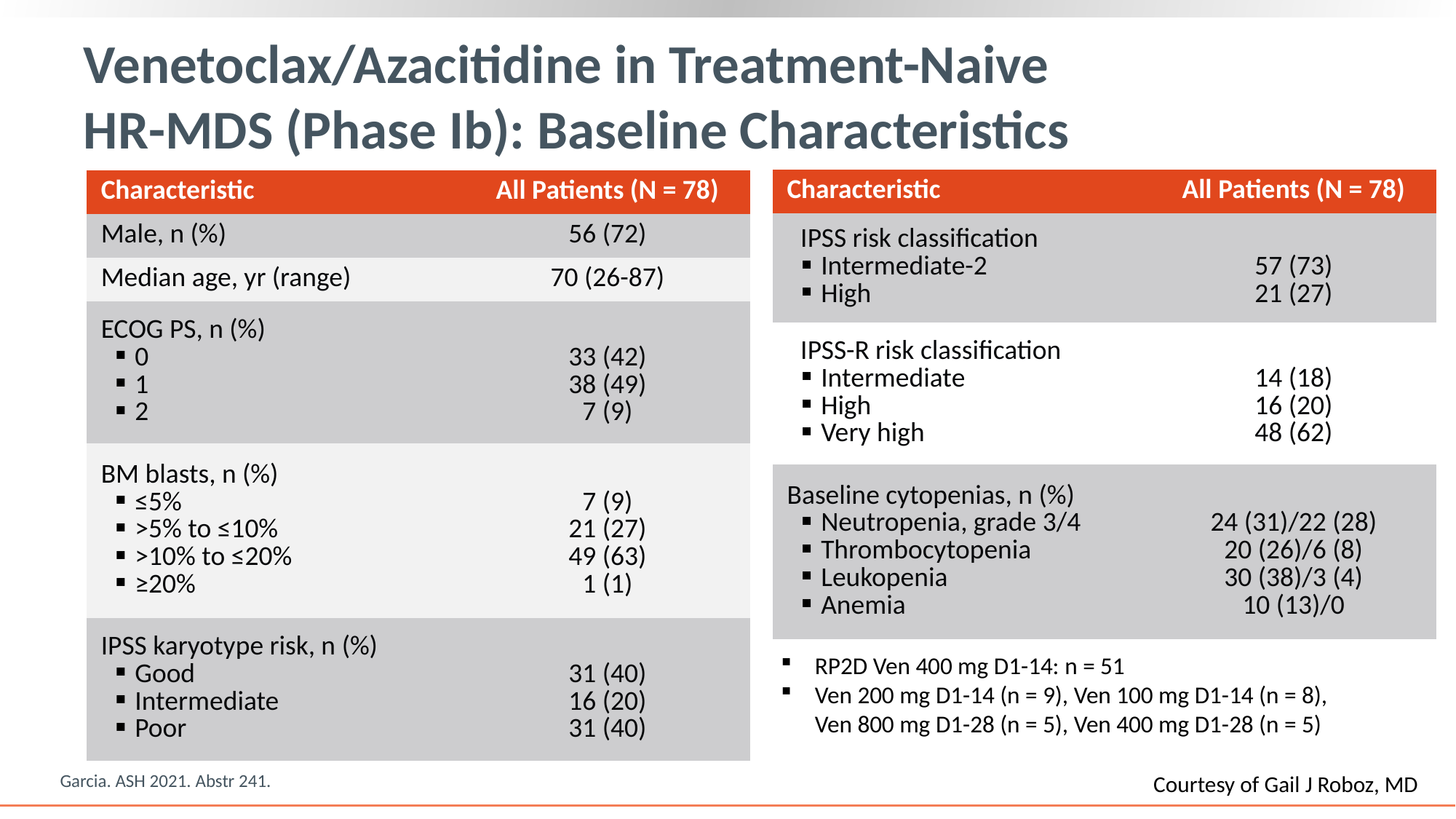

# Venetoclax/Azacitidine in Treatment-Naive HR-MDS (Phase Ib): Baseline Characteristics
| Characteristic | All Patients (N = 78) |
| --- | --- |
| IPSS risk classification Intermediate-2 High | 57 (73) 21 (27) |
| IPSS-R risk classification Intermediate High Very high | 14 (18) 16 (20) 48 (62) |
| Baseline cytopenias, n (%) Neutropenia, grade 3/4 Thrombocytopenia Leukopenia Anemia | 24 (31)/22 (28) 20 (26)/6 (8) 30 (38)/3 (4) 10 (13)/0 |
| Characteristic | All Patients (N = 78) |
| --- | --- |
| Male, n (%) | 56 (72) |
| Median age, yr (range) | 70 (26-87) |
| ECOG PS, n (%) 0 1 2 | 33 (42) 38 (49) 7 (9) |
| BM blasts, n (%) ≤5% >5% to ≤10% >10% to ≤20% ≥20% | 7 (9) 21 (27) 49 (63) 1 (1) |
| IPSS karyotype risk, n (%) Good Intermediate Poor | 31 (40) 16 (20) 31 (40) |
RP2D Ven 400 mg D1-14: n = 51
Ven 200 mg D1-14 (n = 9), Ven 100 mg D1-14 (n = 8),
Ven 800 mg D1-28 (n = 5), Ven 400 mg D1-28 (n = 5)

Garcia. ASH 2021. Abstr 241.
Courtesy of Gail J Roboz, MD